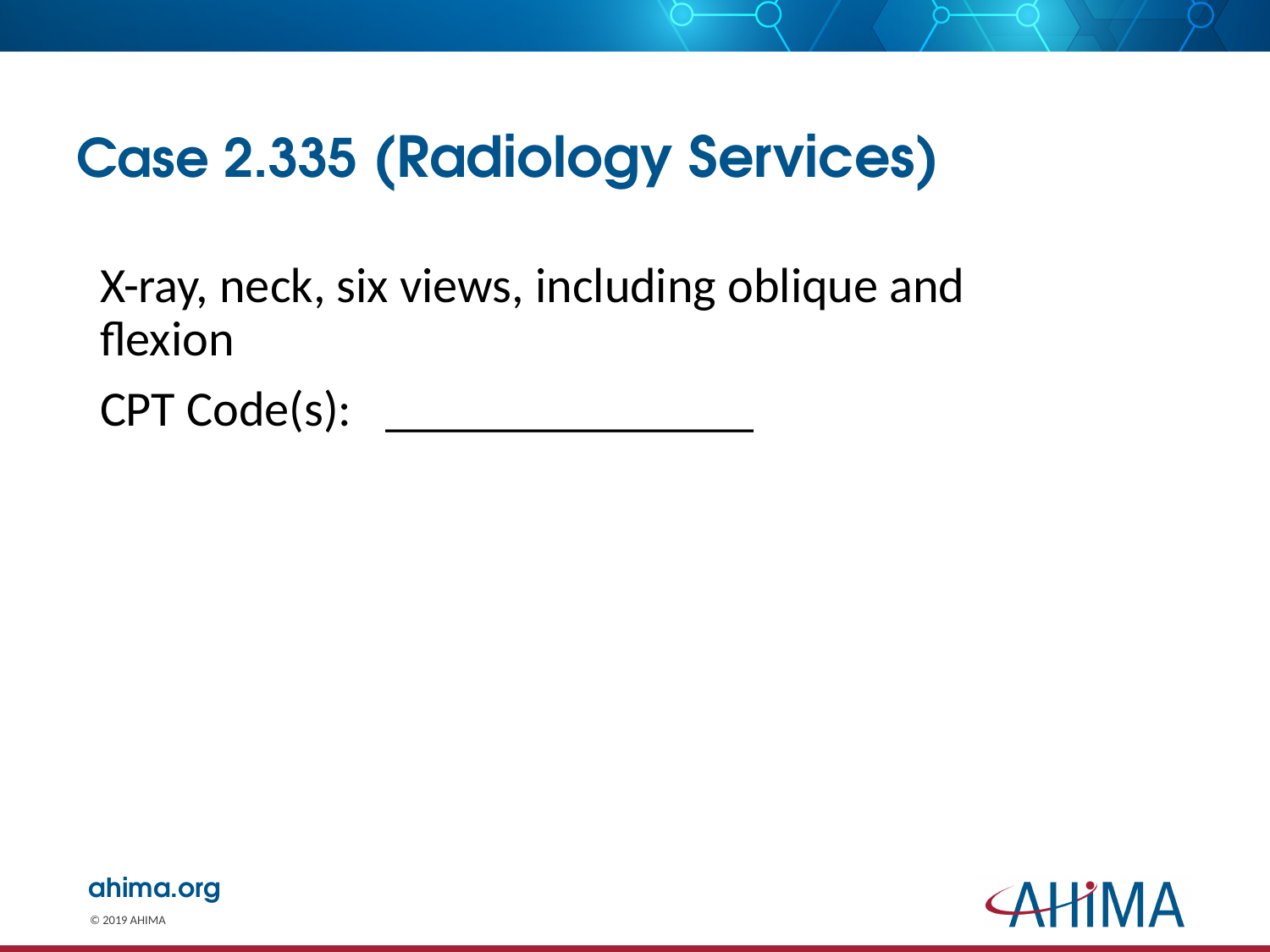

# Case 2.335 (Radiology Services)
X-ray, neck, six views, including oblique and
flexion
CPT Code(s): 	_______________